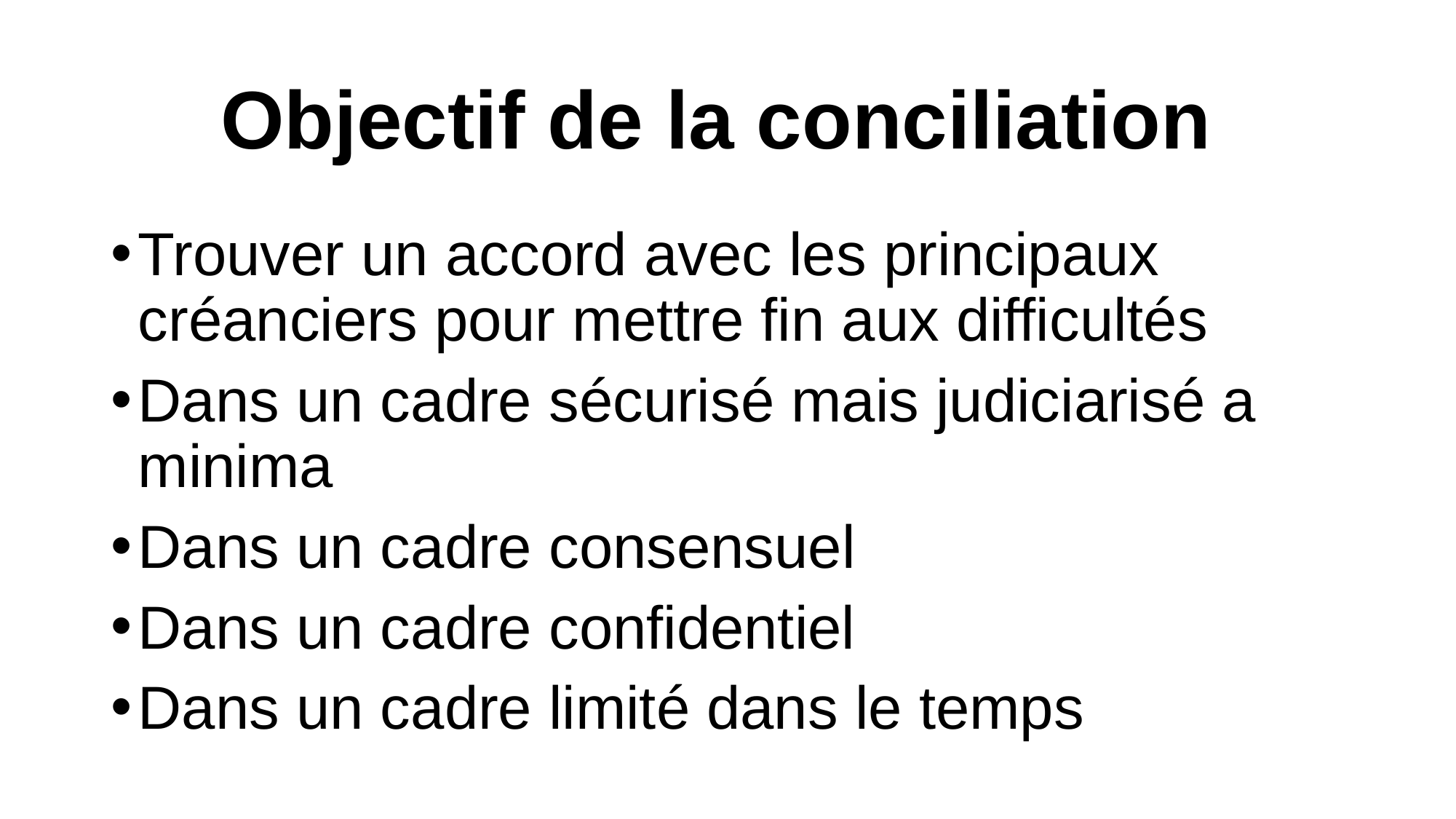

# Objectif de la conciliation
Trouver un accord avec les principaux créanciers pour mettre fin aux difficultés
Dans un cadre sécurisé mais judiciarisé a minima
Dans un cadre consensuel
Dans un cadre confidentiel
Dans un cadre limité dans le temps